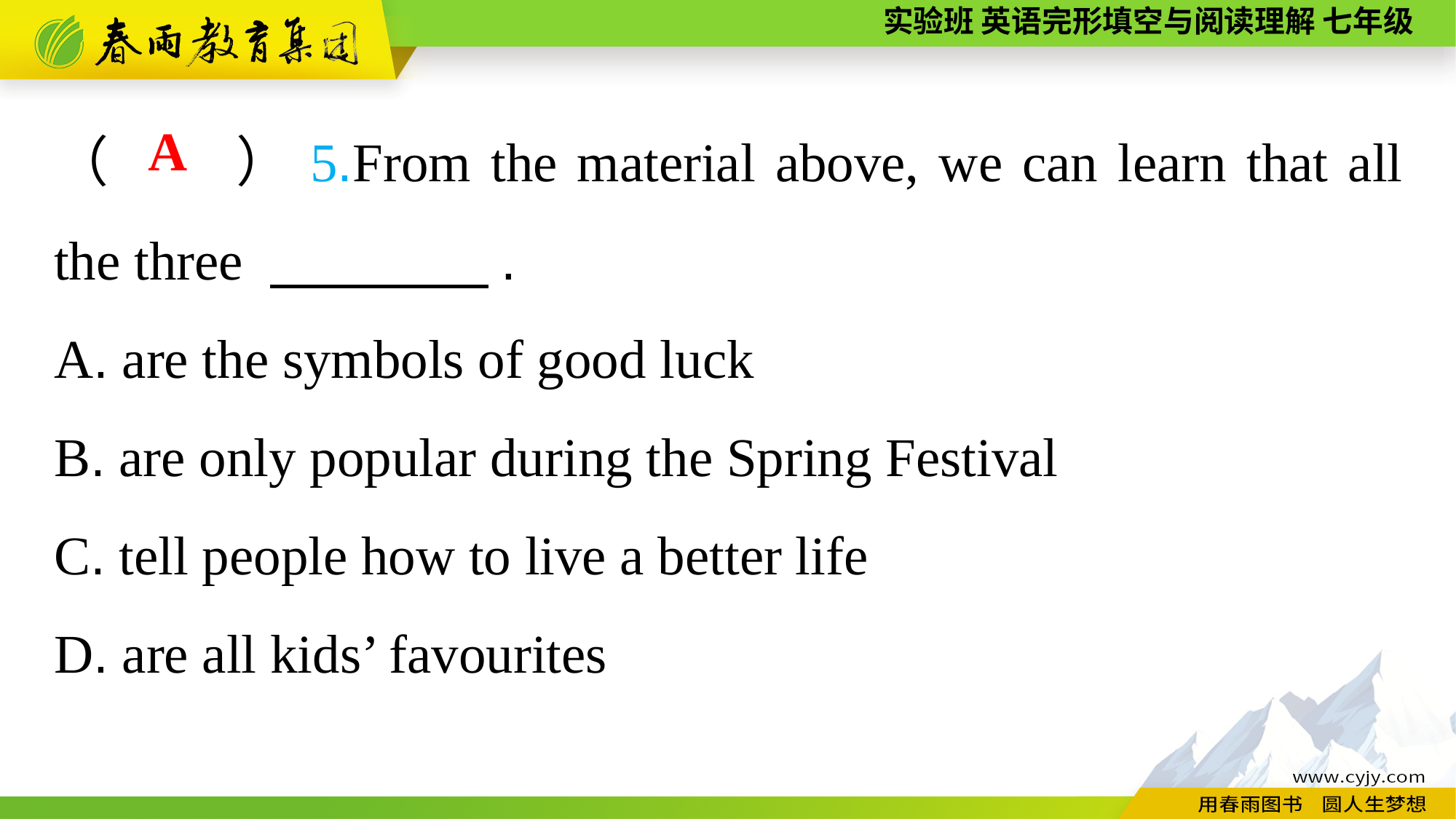

（　　）5.From the material above, we can learn that all the three 　　　　.
A. are the symbols of good luck
B. are only popular during the Spring Festival
C. tell people how to live a better life
D. are all kids’ favourites
A